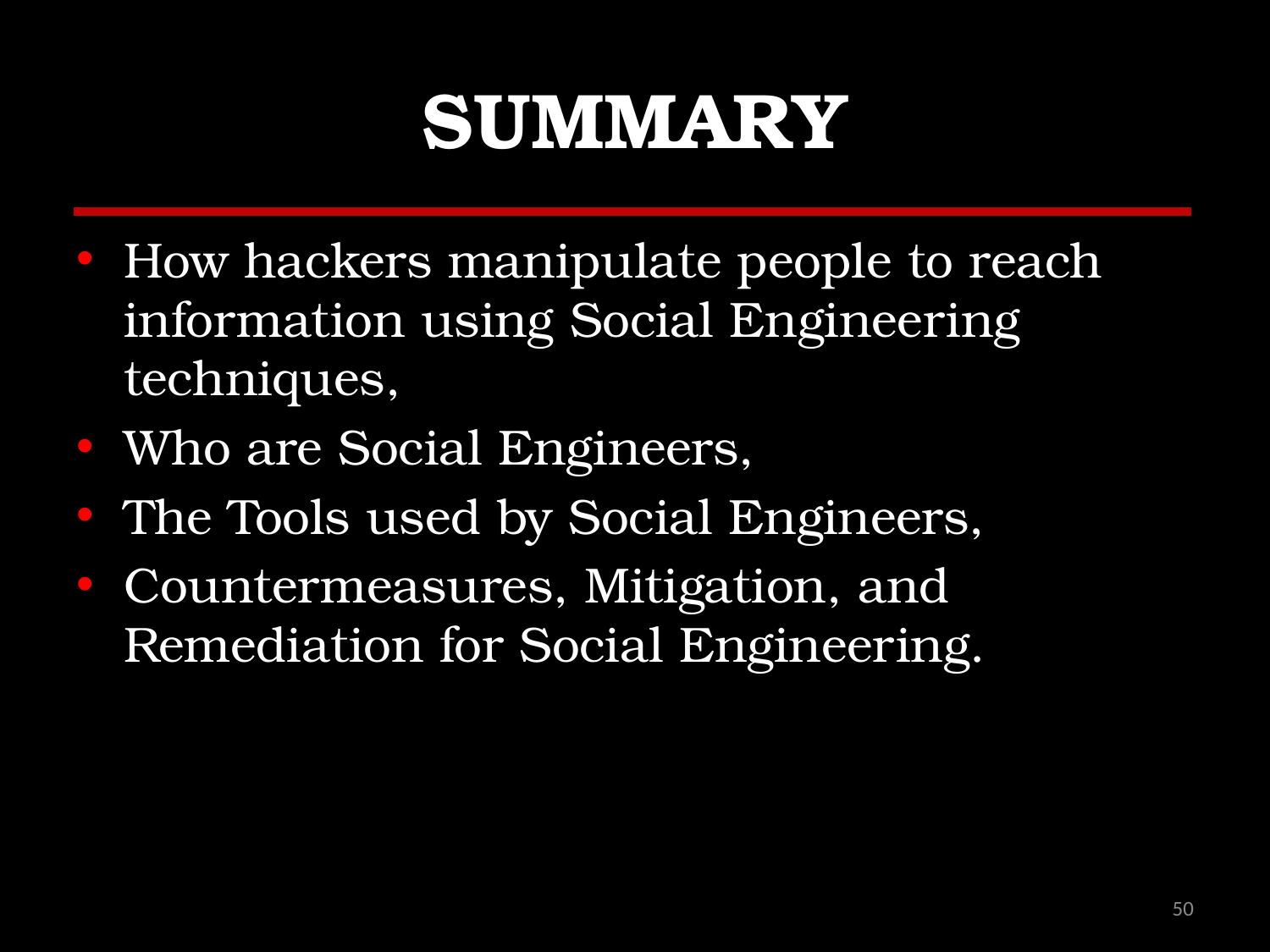

# SUMMARY
How hackers manipulate people to reach information using Social Engineering techniques,
Who are Social Engineers,
The Tools used by Social Engineers,
Countermeasures, Mitigation, and Remediation for Social Engineering.
50